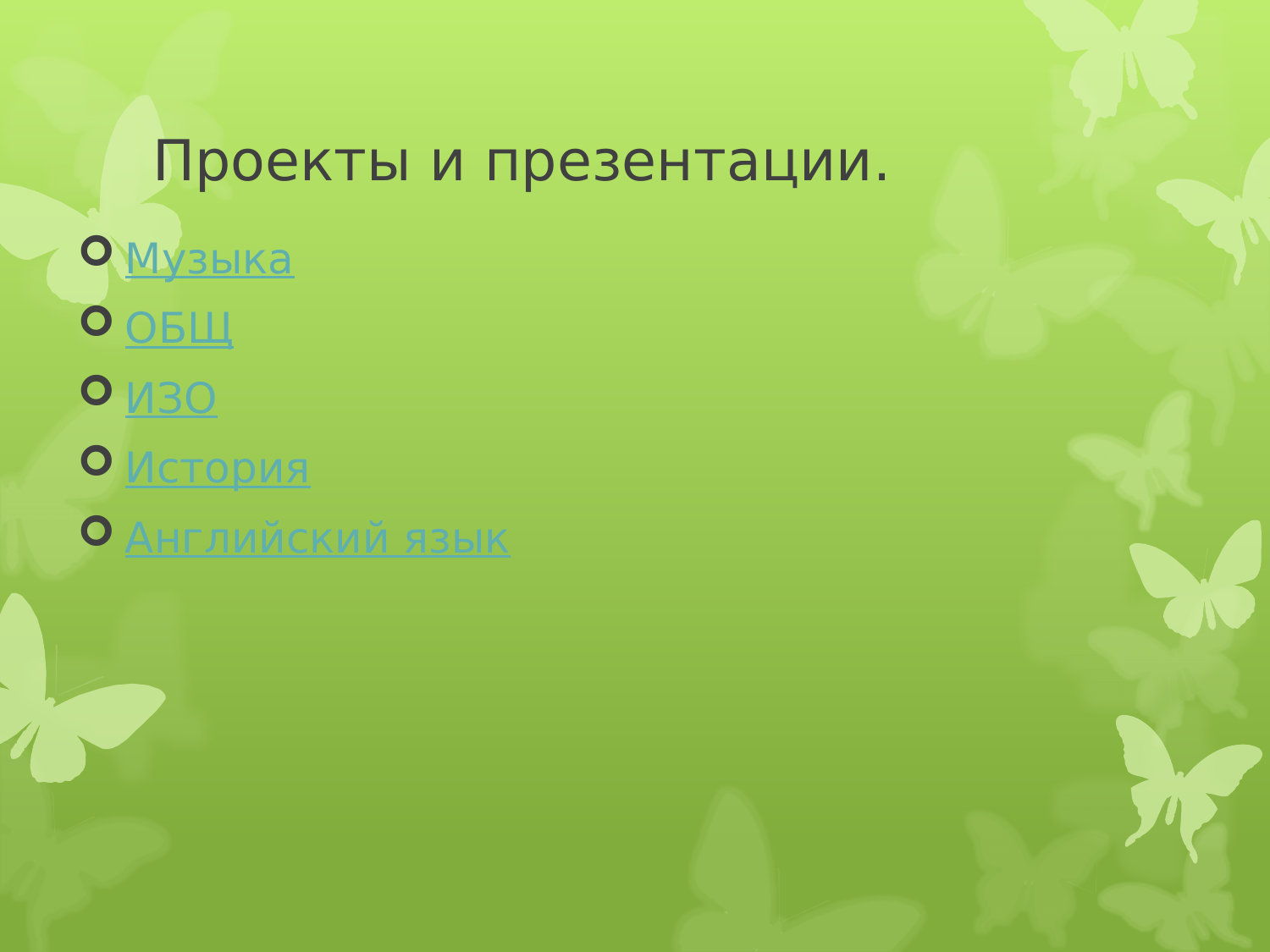

# Проекты и презентации.
Музыка
ОБЩ
ИЗО
История
Английский язык